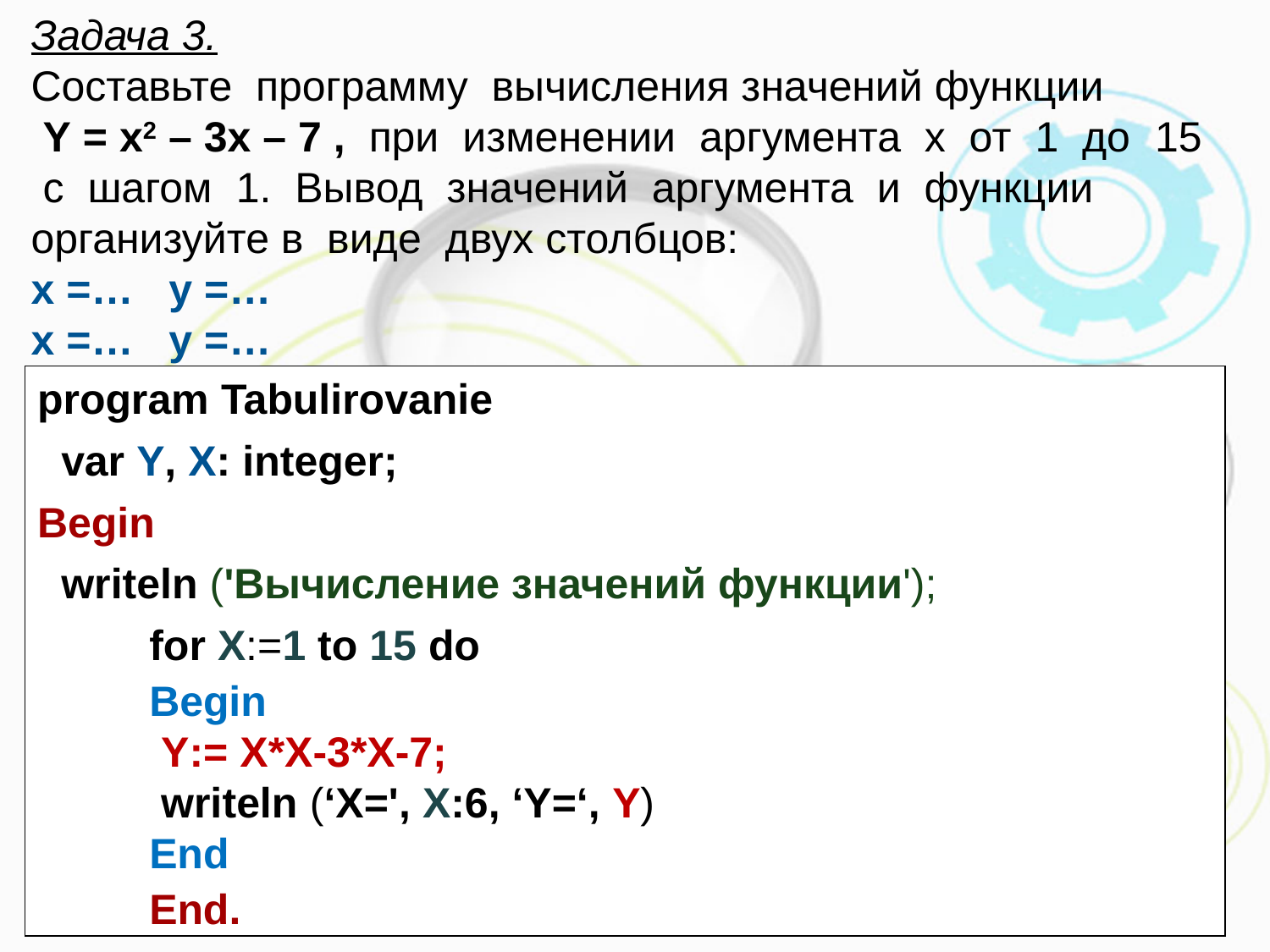

# Задача 3. Составьте  программу  вычисления значений функции Y = x2 – 3x – 7 ,  при  изменении  аргумента  х  от  1  до  15   с  шагом  1.  Вывод  значений  аргумента  и  функции  организуйте в  виде  двух столбцов: х =…   у =… х =…   у =…
program Tabulirovanie
  var Y, X: integer;
Begin
  writeln ('Вычисление значений функции');
for X:=1 to 15 do
Begin
 Y:= X*X-3*X-7;
 writeln (‘X=', X:6, ‘Y=‘, Y)
End
End.